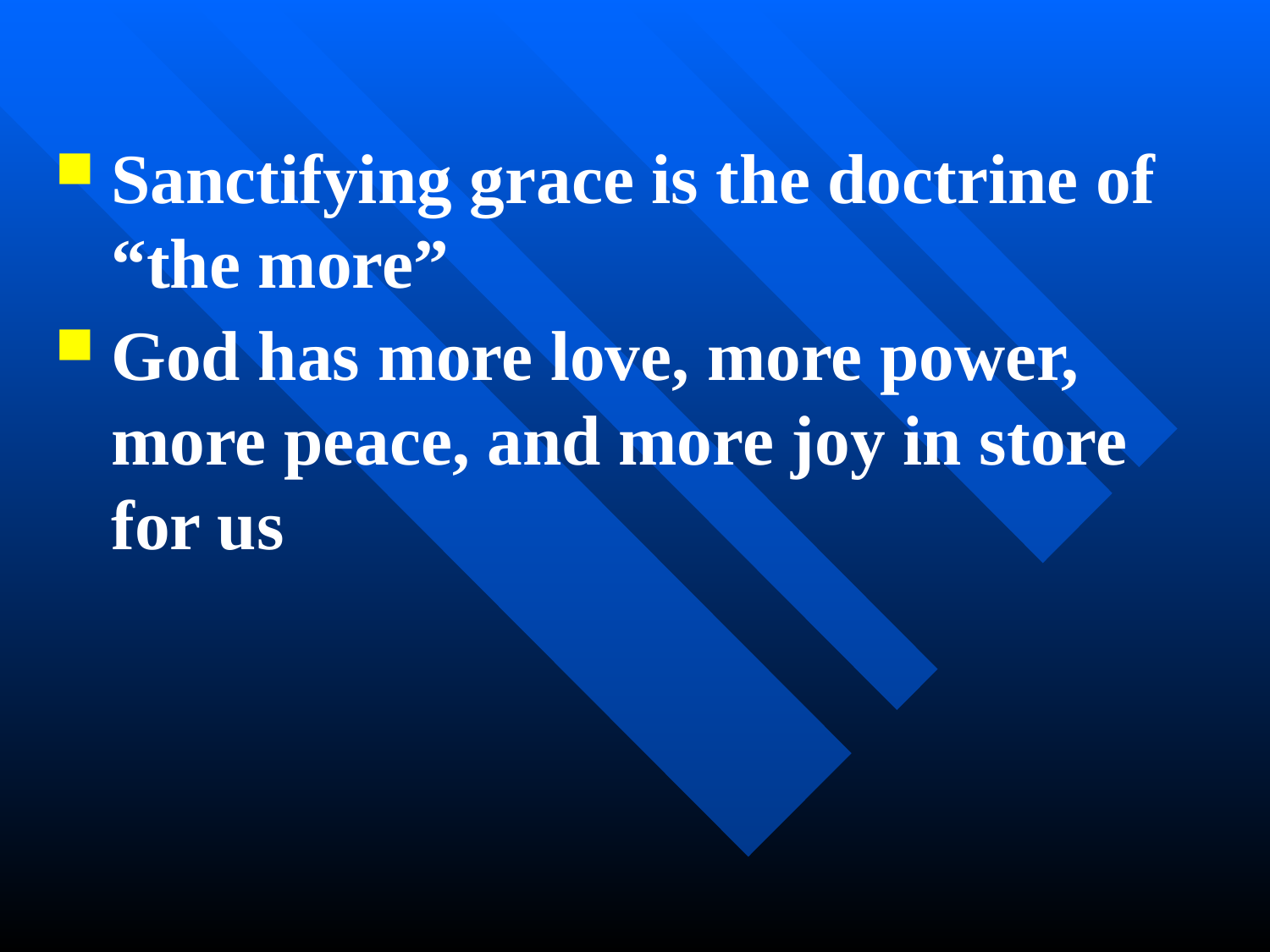

Sanctifying grace is the doctrine of “the more”
God has more love, more power, more peace, and more joy in store for us